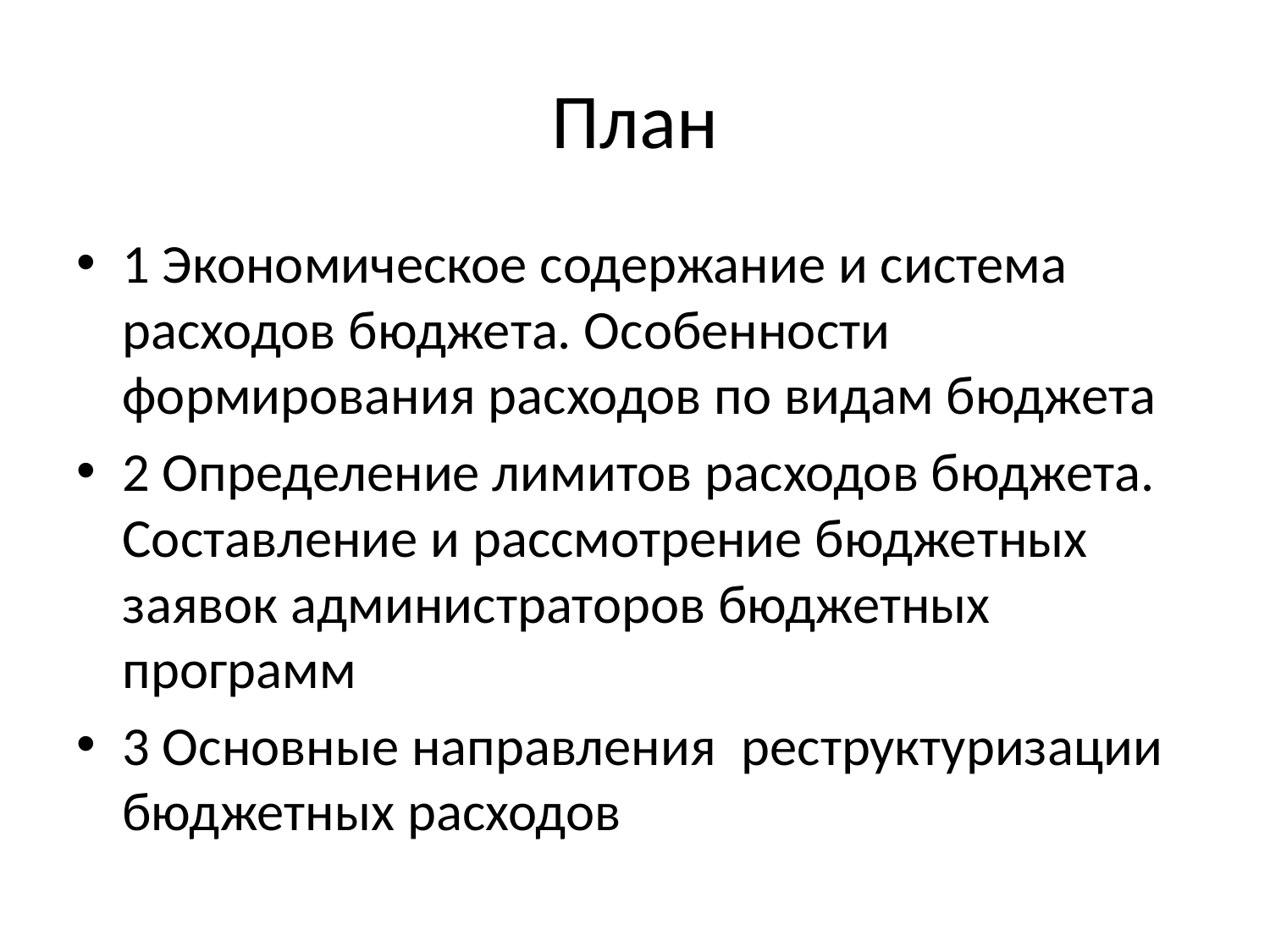

# План
1 Экономическое содержание и система расходов бюджета. Особенности    формирования расходов по видам бюджета
2 Определение лимитов расходов бюджета. Составление и рассмотрение бюджетных заявок администраторов бюджетных программ
3 Основные направления  реструктуризации бюджетных расходов